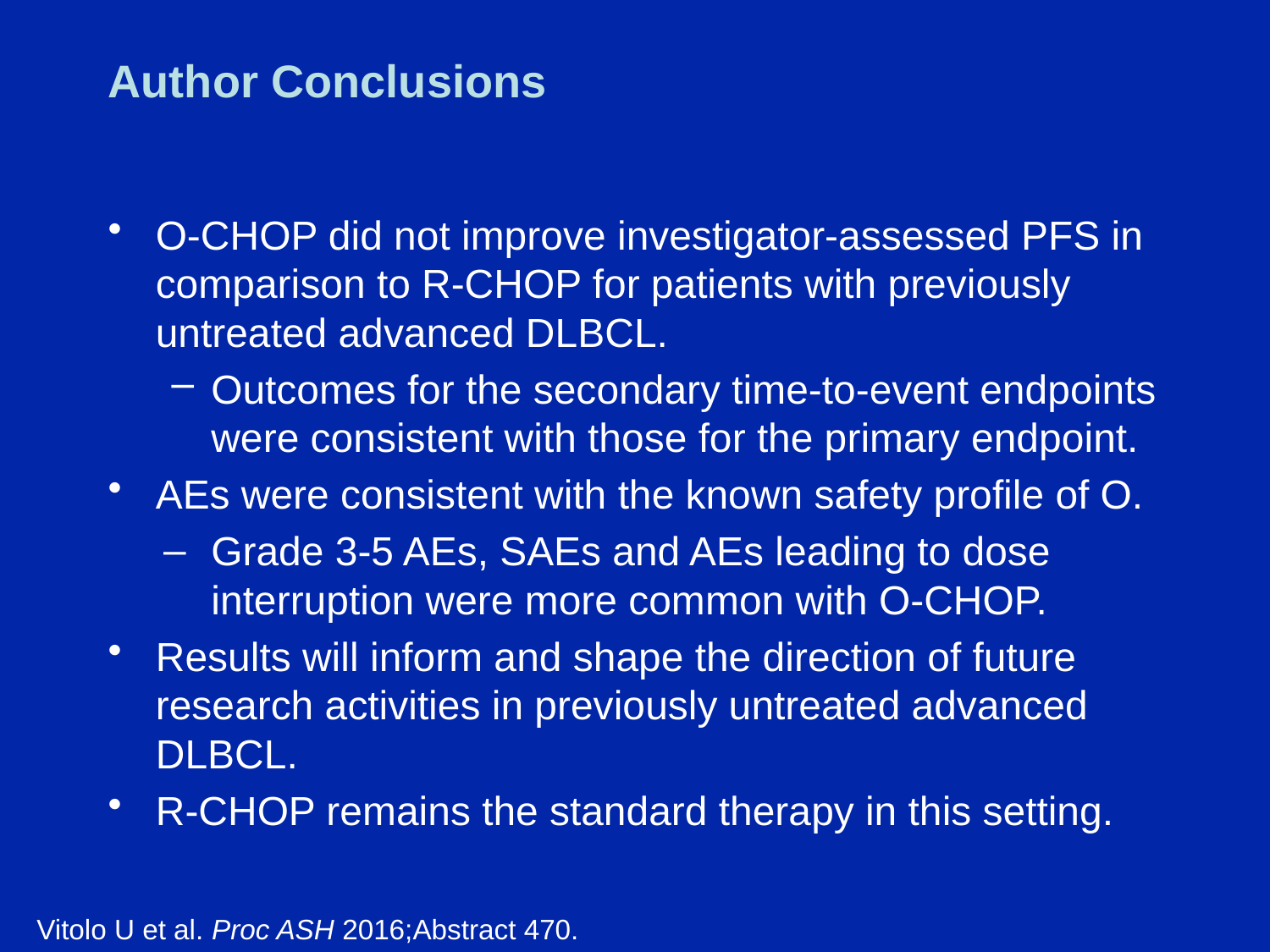

# Author Conclusions
O-CHOP did not improve investigator-assessed PFS in comparison to R-CHOP for patients with previously untreated advanced DLBCL.
Outcomes for the secondary time-to-event endpoints were consistent with those for the primary endpoint.
AEs were consistent with the known safety profile of O.
Grade 3-5 AEs, SAEs and AEs leading to dose interruption were more common with O-CHOP.
Results will inform and shape the direction of future research activities in previously untreated advanced DLBCL.
R-CHOP remains the standard therapy in this setting.
Vitolo U et al. Proc ASH 2016;Abstract 470.